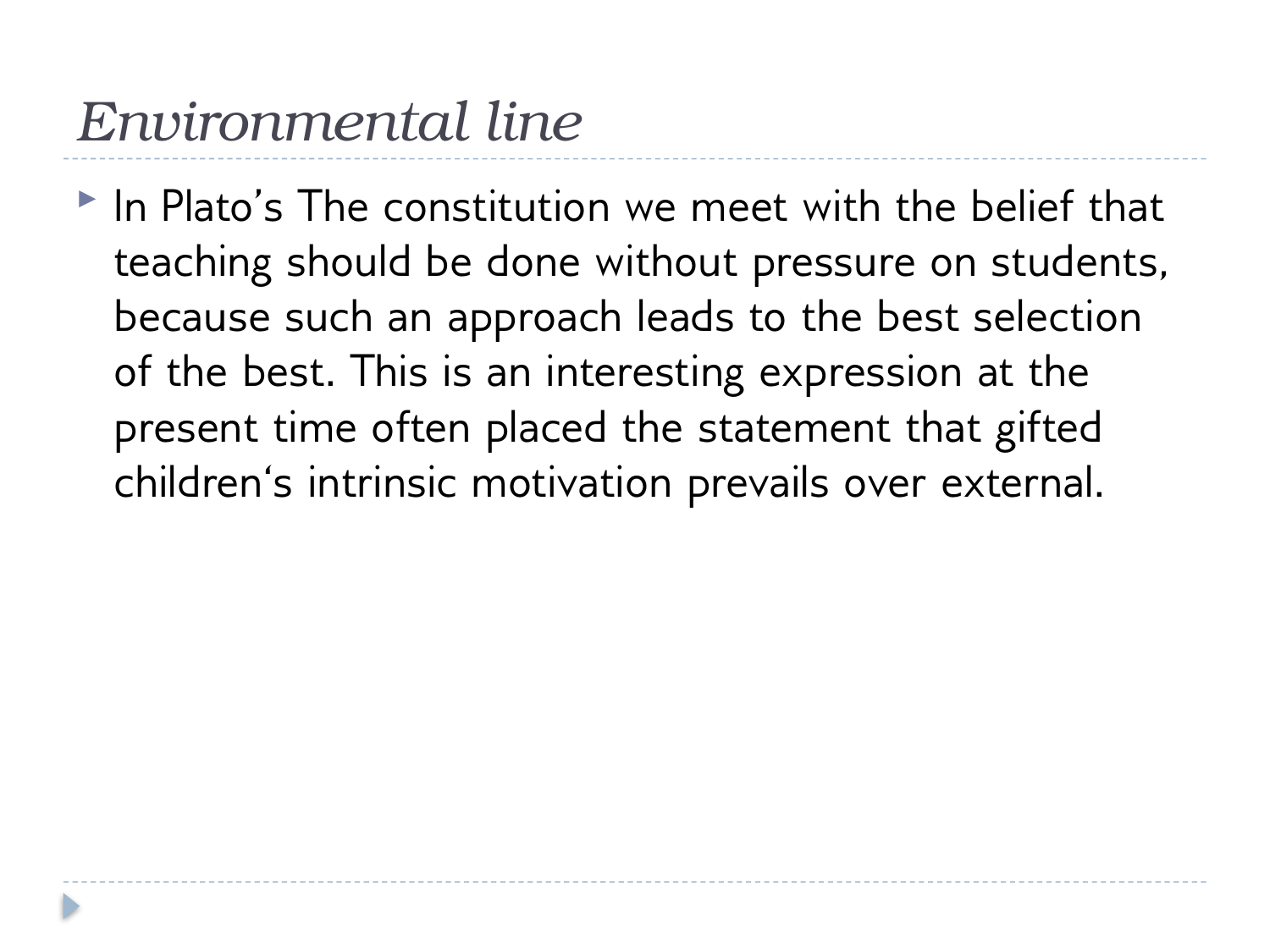

# Environmental line
In Plato’s The constitution we meet with the belief that teaching should be done without pressure on students, because such an approach leads to the best selection of the best. This is an interesting expression at the present time often placed the statement that gifted children‘s intrinsic motivation prevails over external.